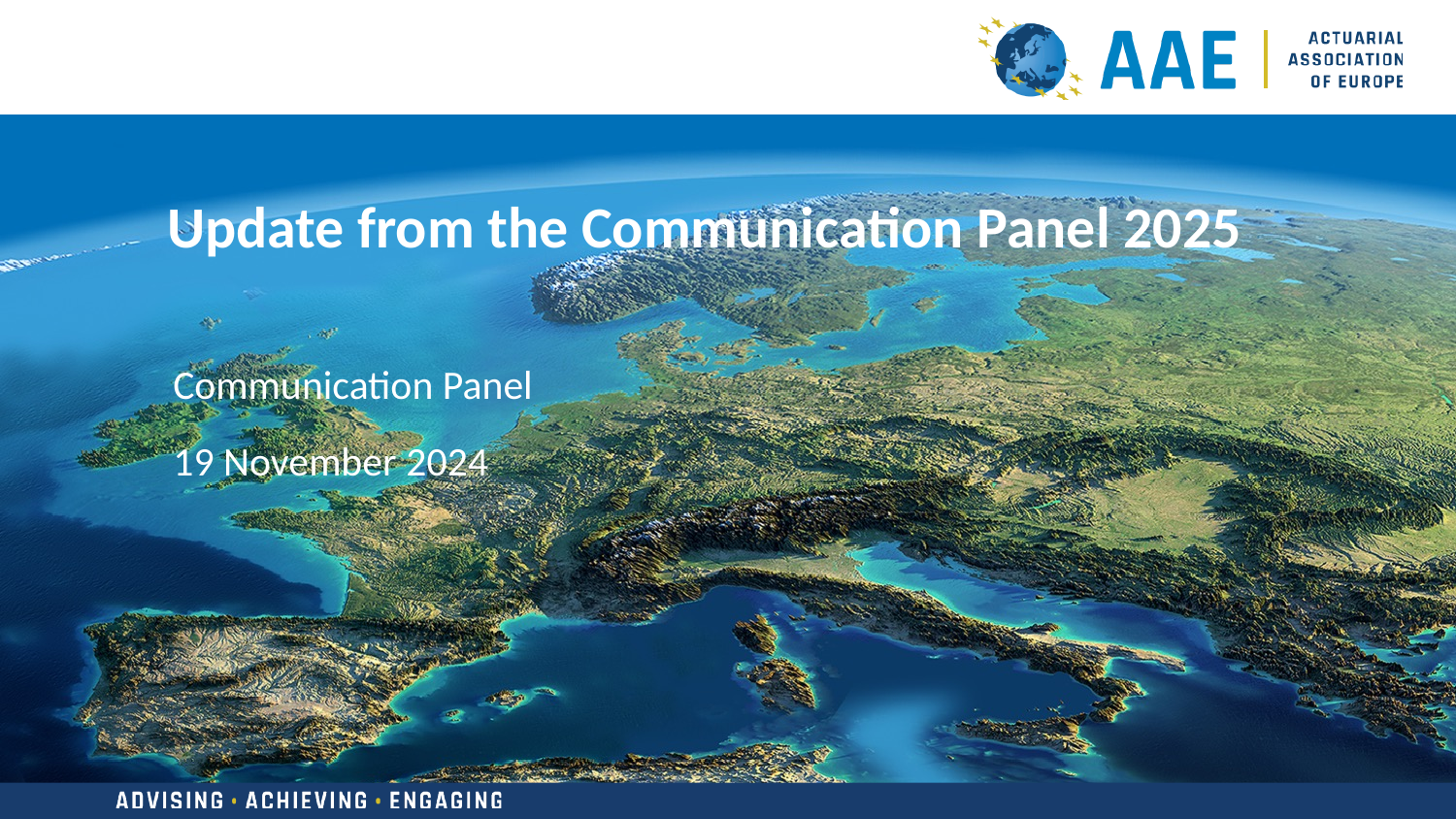

# Update from the Communication Panel 2025
Communication Panel
19 November 2024